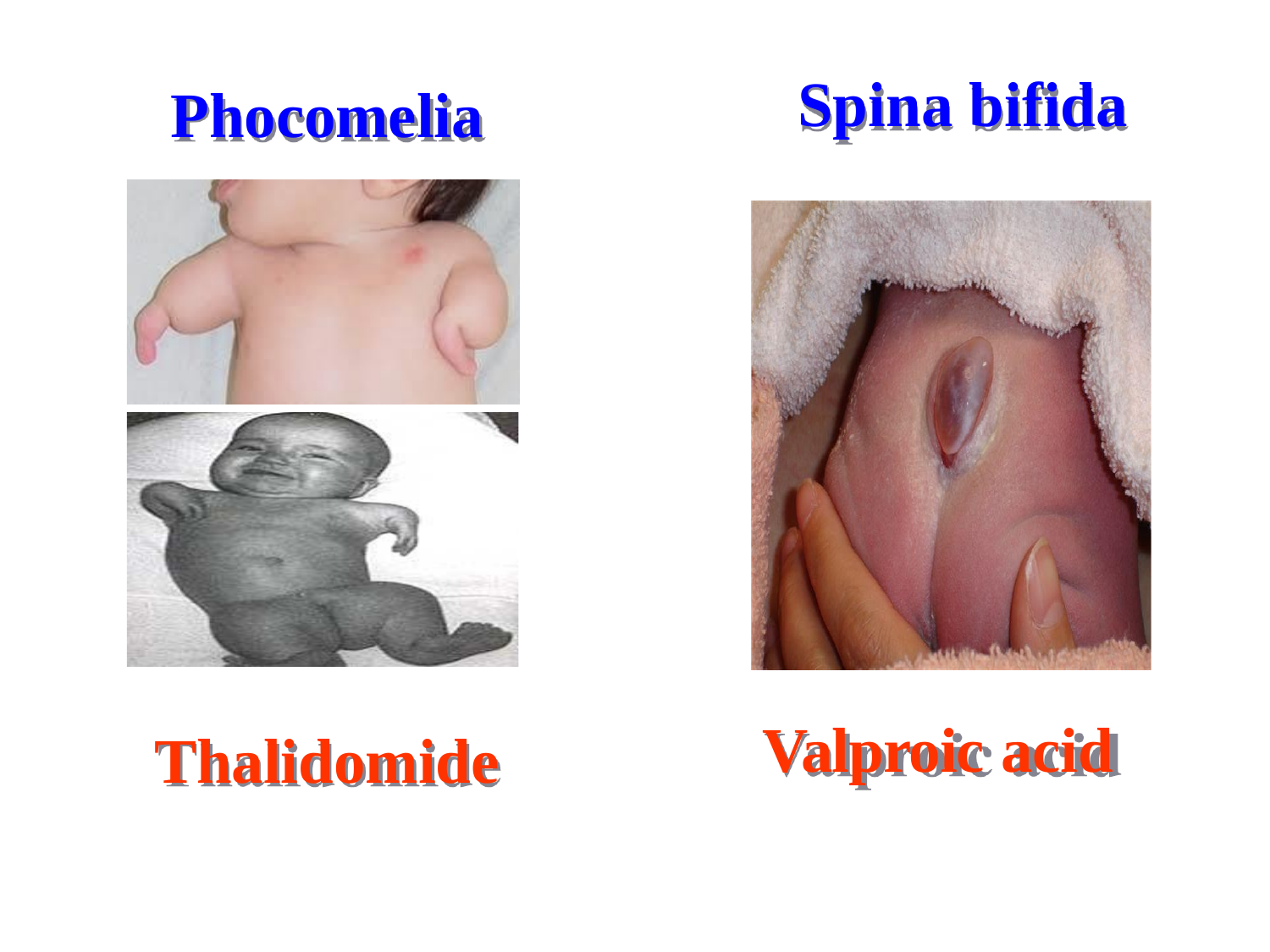

# Spina bifida

Phocomelia

Valproic acid

Thalidomide